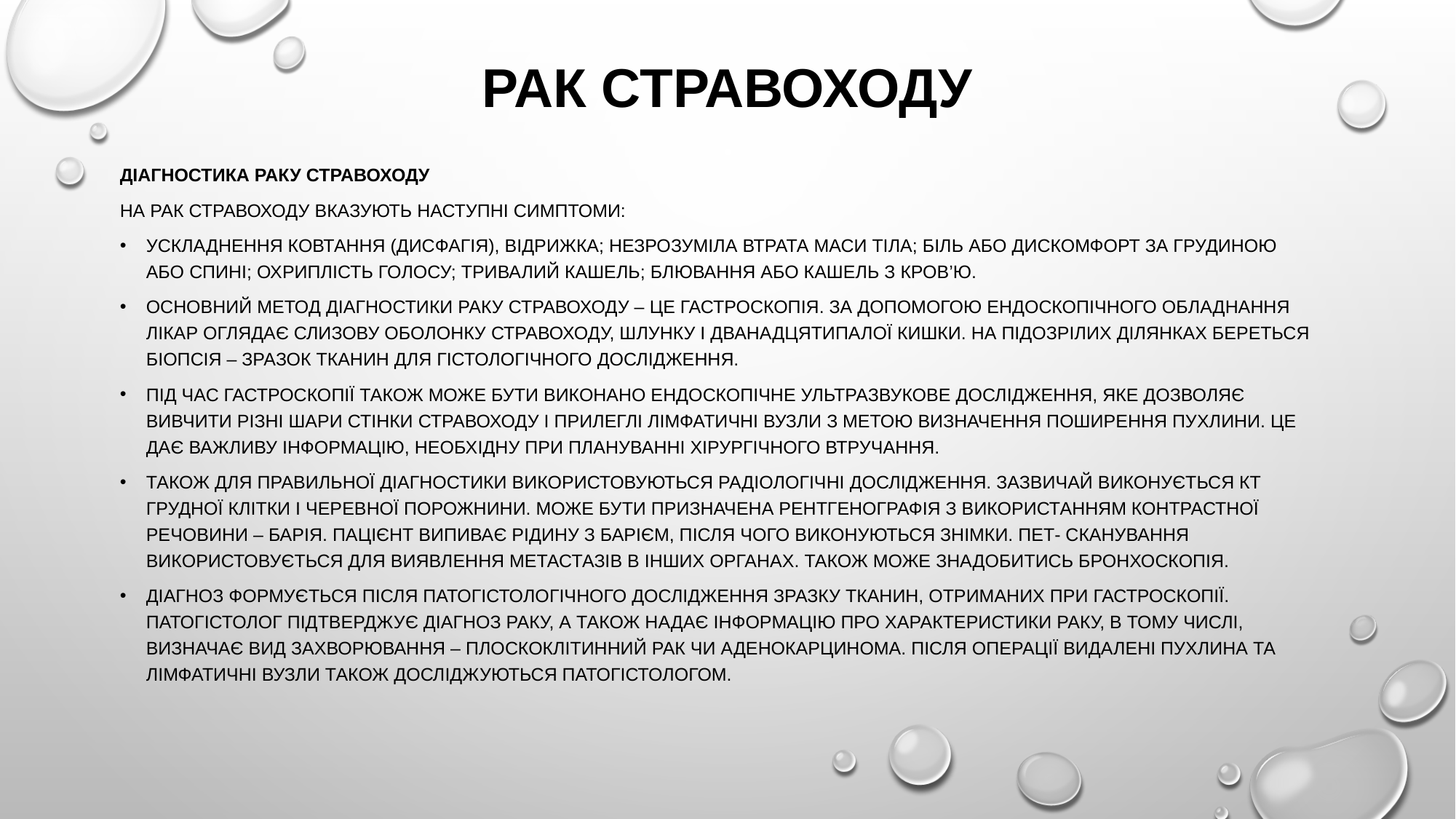

# Рак стравоходу
Діагностика раку стравоходу
На рак стравоходу вказують наступні симптоми:
Ускладнення ковтання (дисфагія), відрижка; Незрозуміла втрата маси тіла; Біль або дискомфорт за грудиною або спині; Охриплість голосу; Тривалий кашель; Блювання або кашель з кров’ю.
Основний метод діагностики раку стравоходу – це гастроскопія. За допомогою ендоскопічного обладнання лікар оглядає слизову оболонку стравоходу, шлунку і дванадцятипалої кишки. На підозрілих ділянках береться біопсія – зразок тканин для гістологічного дослідження.
Під час гастроскопії також може бути виконано ендоскопічне ультразвукове дослідження, яке дозволяє вивчити різні шари стінки стравоходу і прилеглі лімфатичні вузли з метою визначення поширення пухлини. Це дає важливу інформацію, необхідну при плануванні хірургічного втручання.
Також для правильної діагностики використовуються радіологічні дослідження. Зазвичай виконується КТ грудної клітки і черевної порожнини. Може бути призначена рентгенографія з використанням контрастної речовини – барія. Пацієнт випиває рідину з барієм, після чого виконуються знімки. ПЕТ- сканування використовується для виявлення метастазів в інших органах. Також може знадобитись бронхоскопія.
Діагноз формується після патогістологічного дослідження зразку тканин, отриманих при гастроскопії. Патогістолог підтверджує діагноз раку, а також надає інформацію про характеристики раку, в тому числі, визначає вид захворювання – плоскоклітинний рак чи аденокарцинома. Після операції видалені пухлина та лімфатичні вузли також досліджуються патогістологом.